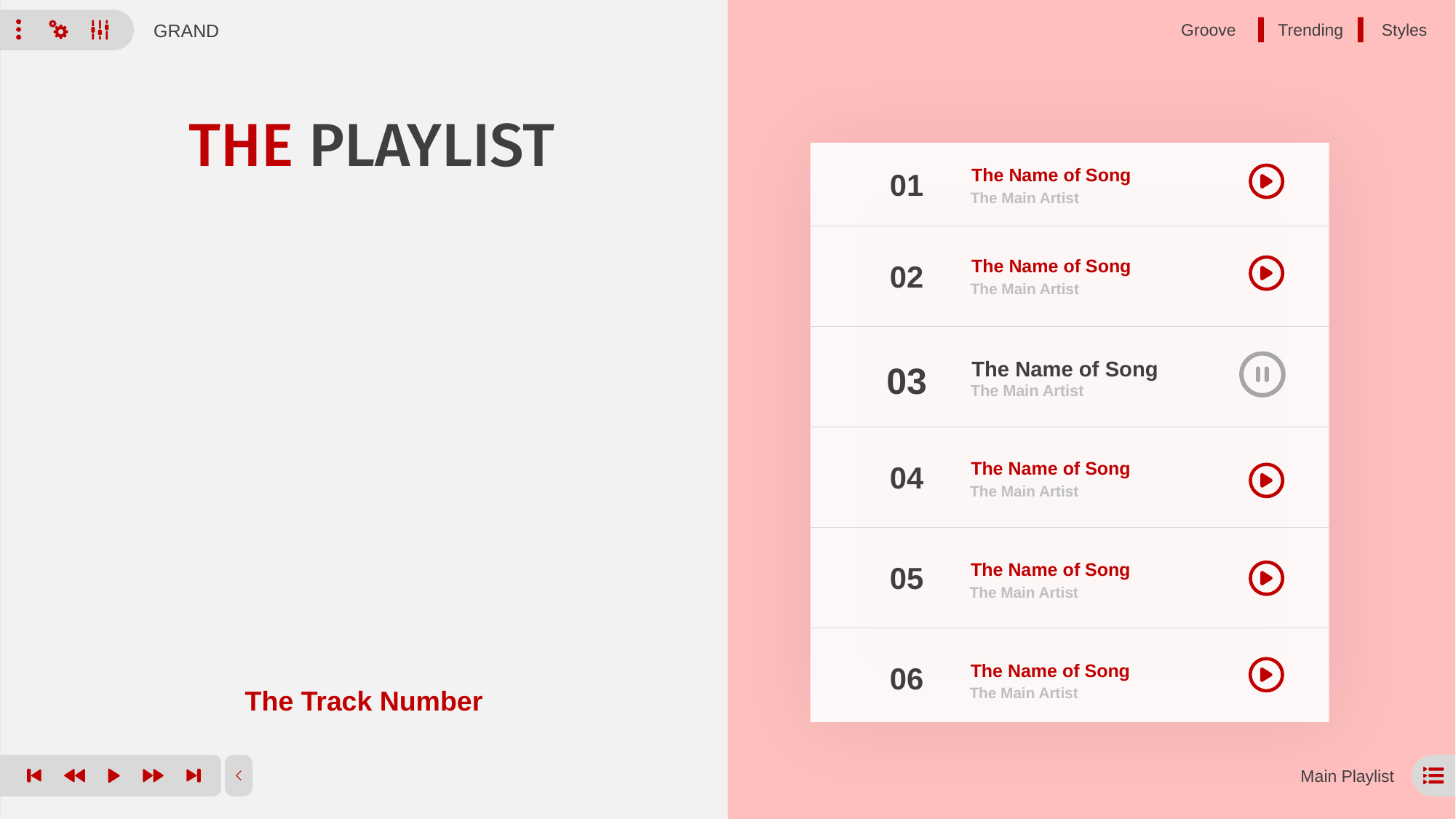

GRAND
Groove
Trending
Styles

THE PLAYLIST

The Name of Song
01

The Main Artist

The Name of Song
02

The Main Artist
The Name of Song

03
The Main Artist
The Name of Song
04

The Main Artist
The Name of Song
05

The Main Artist
The Name of Song
06

The Track Number
The Main Artist

Main Playlist